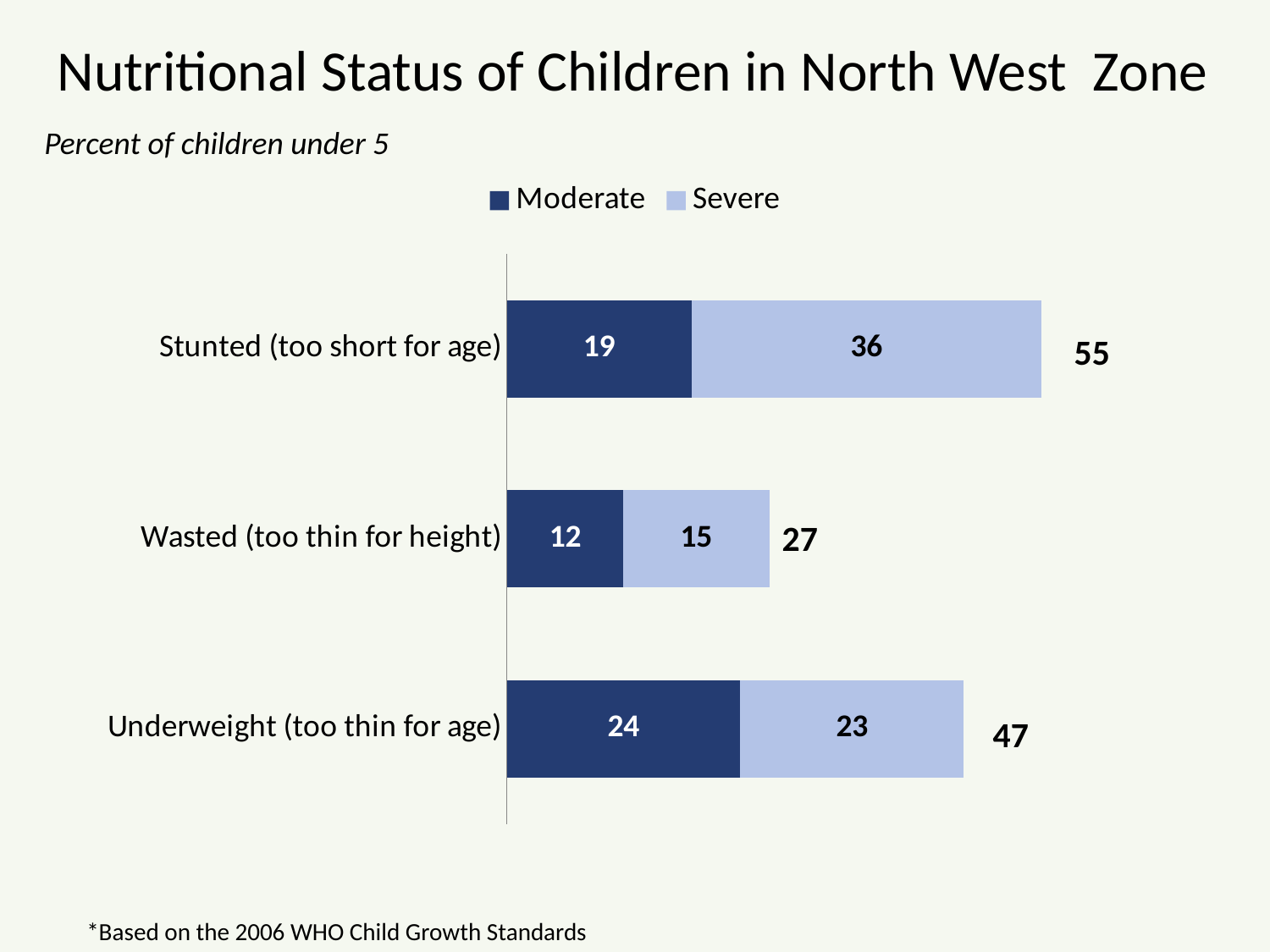

# Nutritional Status of Children in North West  Zone
Percent of children under 5

### Chart

| Category | Moderate | Severe |
|---|---|---|
| Underweight (too thin for age) | 24.0 | 23.0 |
| Wasted (too thin for height) | 12.0 | 15.0 |
| Stunted (too short for age) | 19.0 | 36.0 |
55
27
47
*Based on the 2006 WHO Child Growth Standards